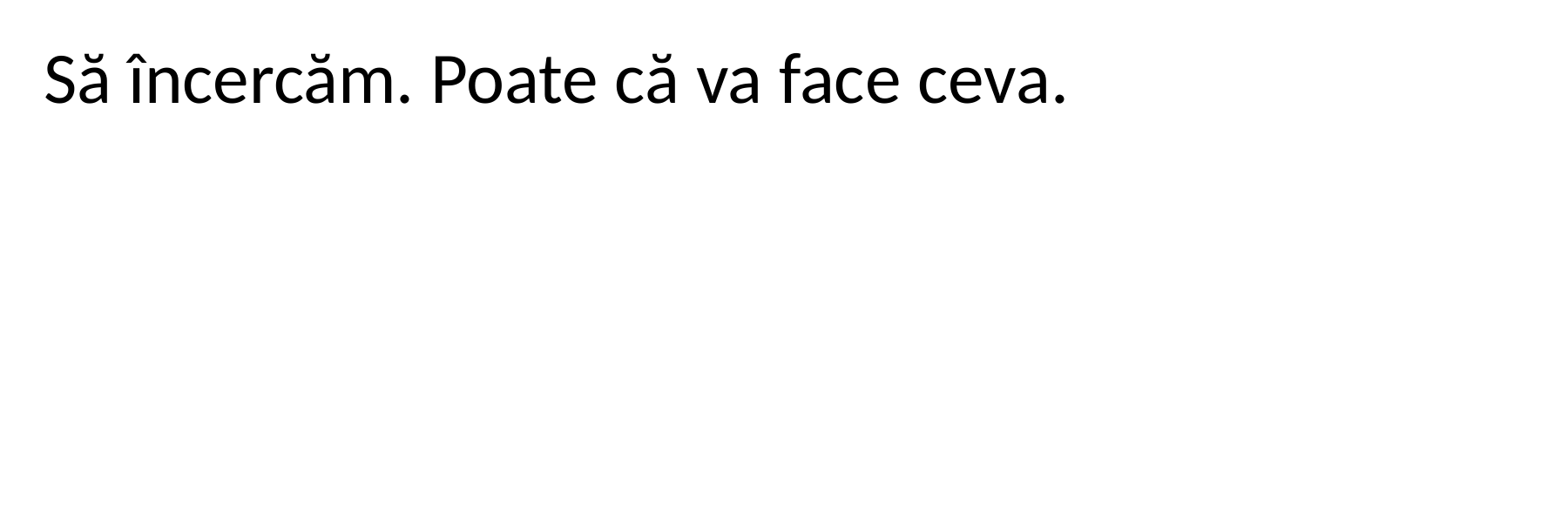

Să încercăm. Poate că va face ceva.